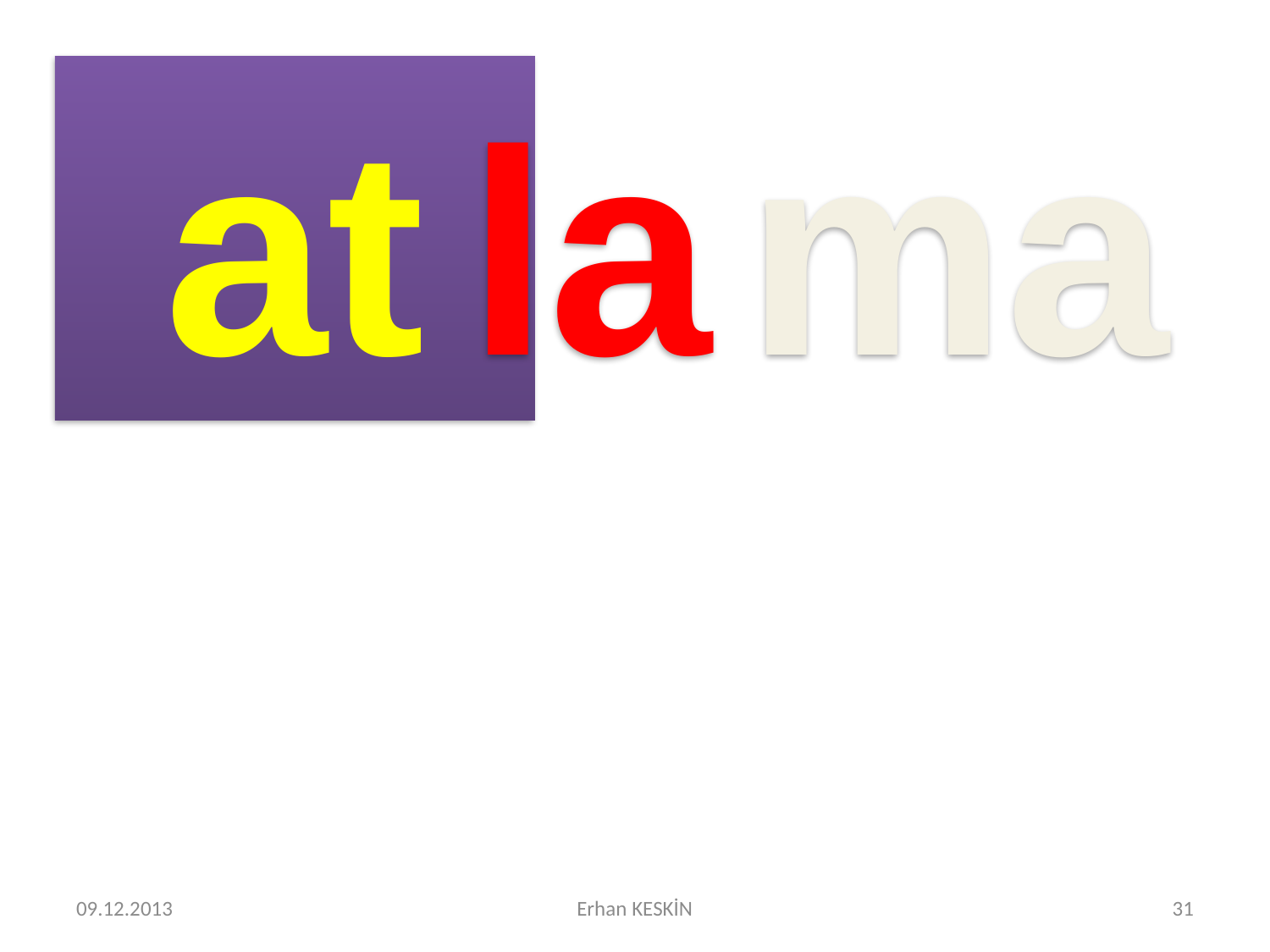

at
la
ma
09.12.2013
Erhan KESKİN
31